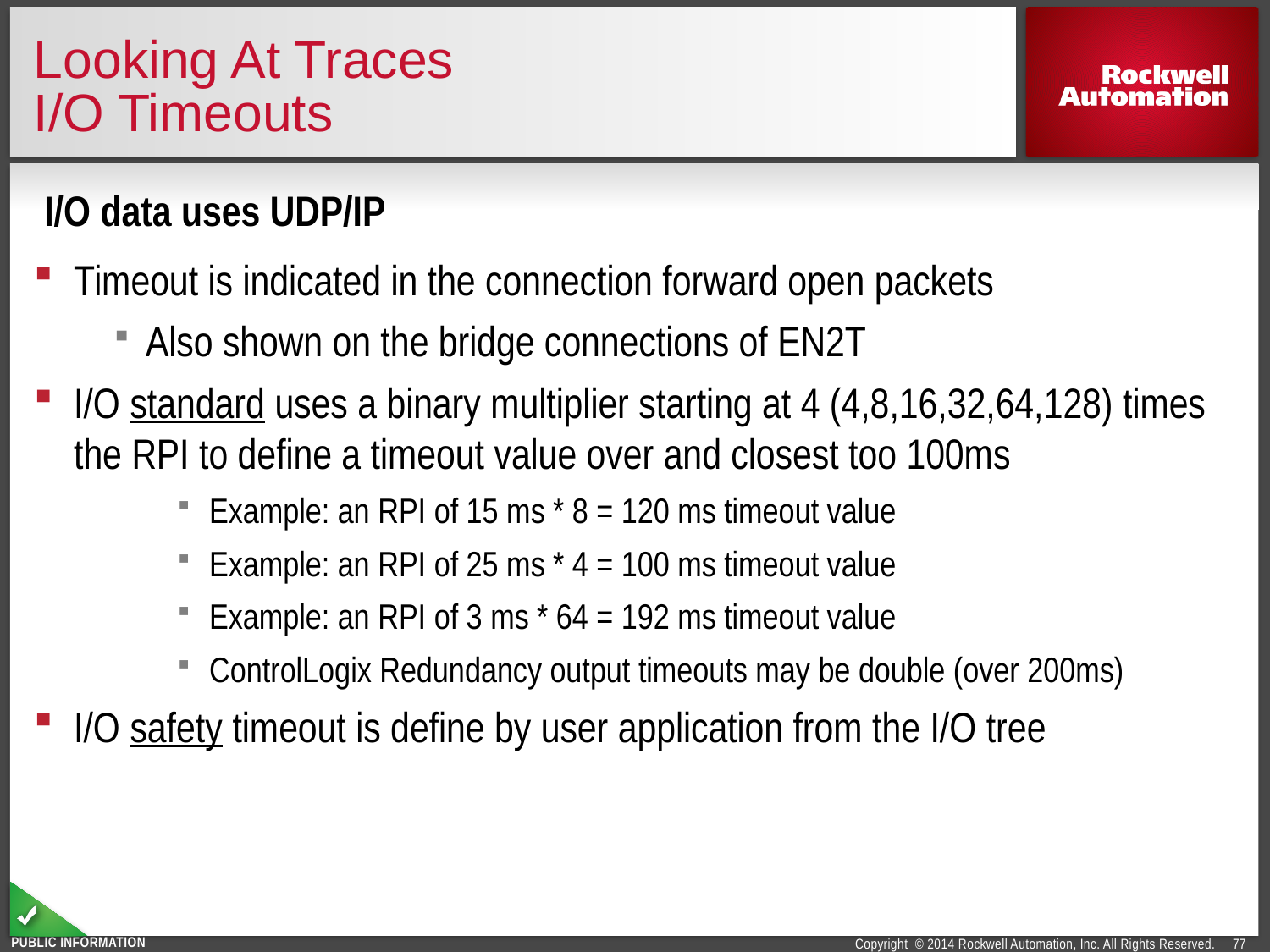

# Looking At Traces I/O Timeouts
I/O data uses UDP/IP

Timeout is indicated in the connection forward open packets
Also shown on the bridge connections of EN2T
I/O standard uses a binary multiplier starting at 4 (4,8,16,32,64,128) times the RPI to define a timeout value over and closest too 100ms
Example: an RPI of 15 ms * 8 = 120 ms timeout value
Example: an RPI of 25 ms * 4 = 100 ms timeout value
Example: an RPI of 3 ms * 64 = 192 ms timeout value
ControlLogix Redundancy output timeouts may be double (over 200ms)
I/O safety timeout is define by user application from the I/O tree
77